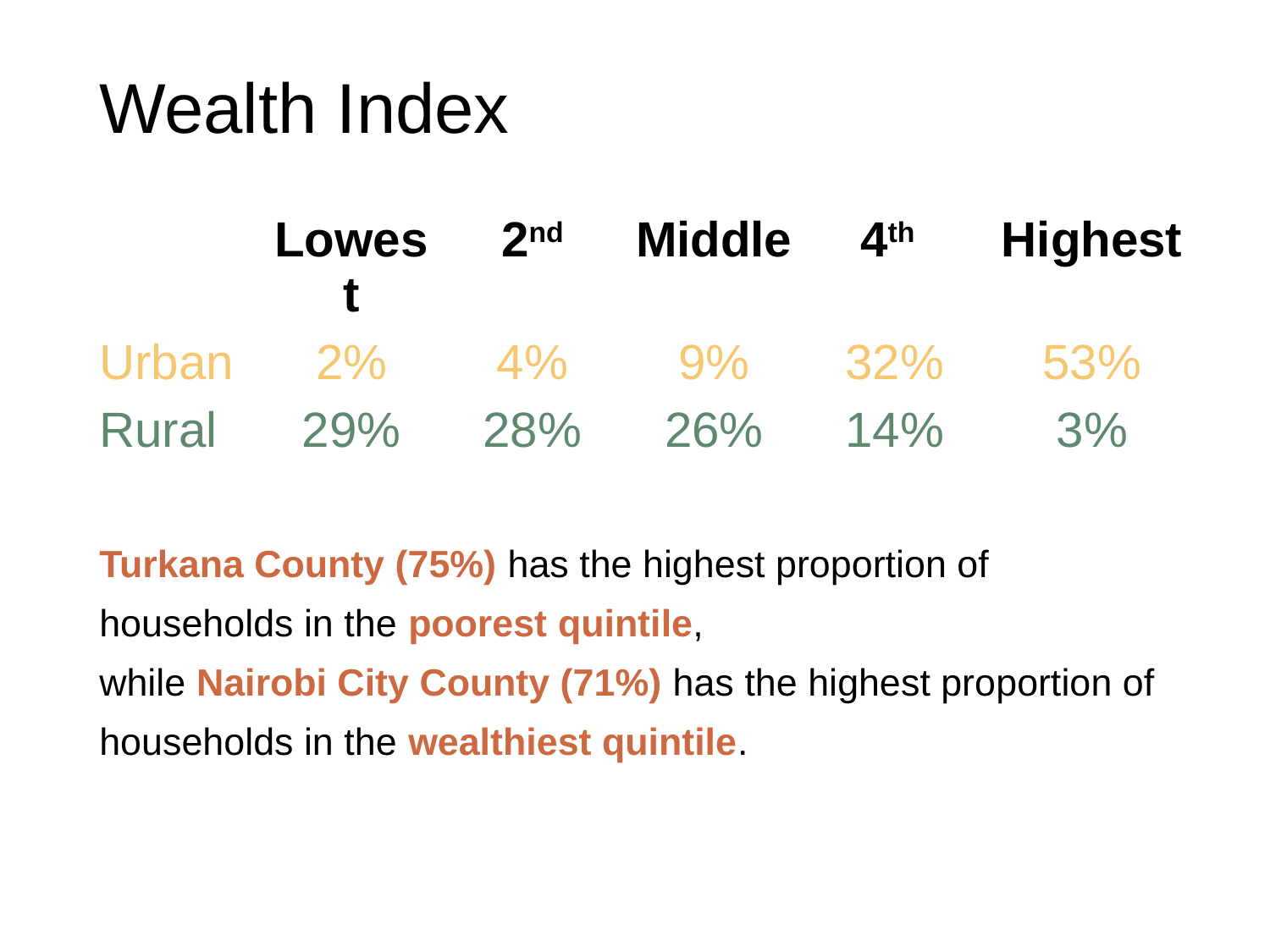

# Wealth Index
|  | Lowest | 2nd | Middle | 4th | Highest |
| --- | --- | --- | --- | --- | --- |
| Urban | 2% | 4% | 9% | 32% | 53% |
| Rural | 29% | 28% | 26% | 14% | 3% |
Turkana County (75%) has the highest proportion of households in the poorest quintile,
while Nairobi City County (71%) has the highest proportion of households in the wealthiest quintile.